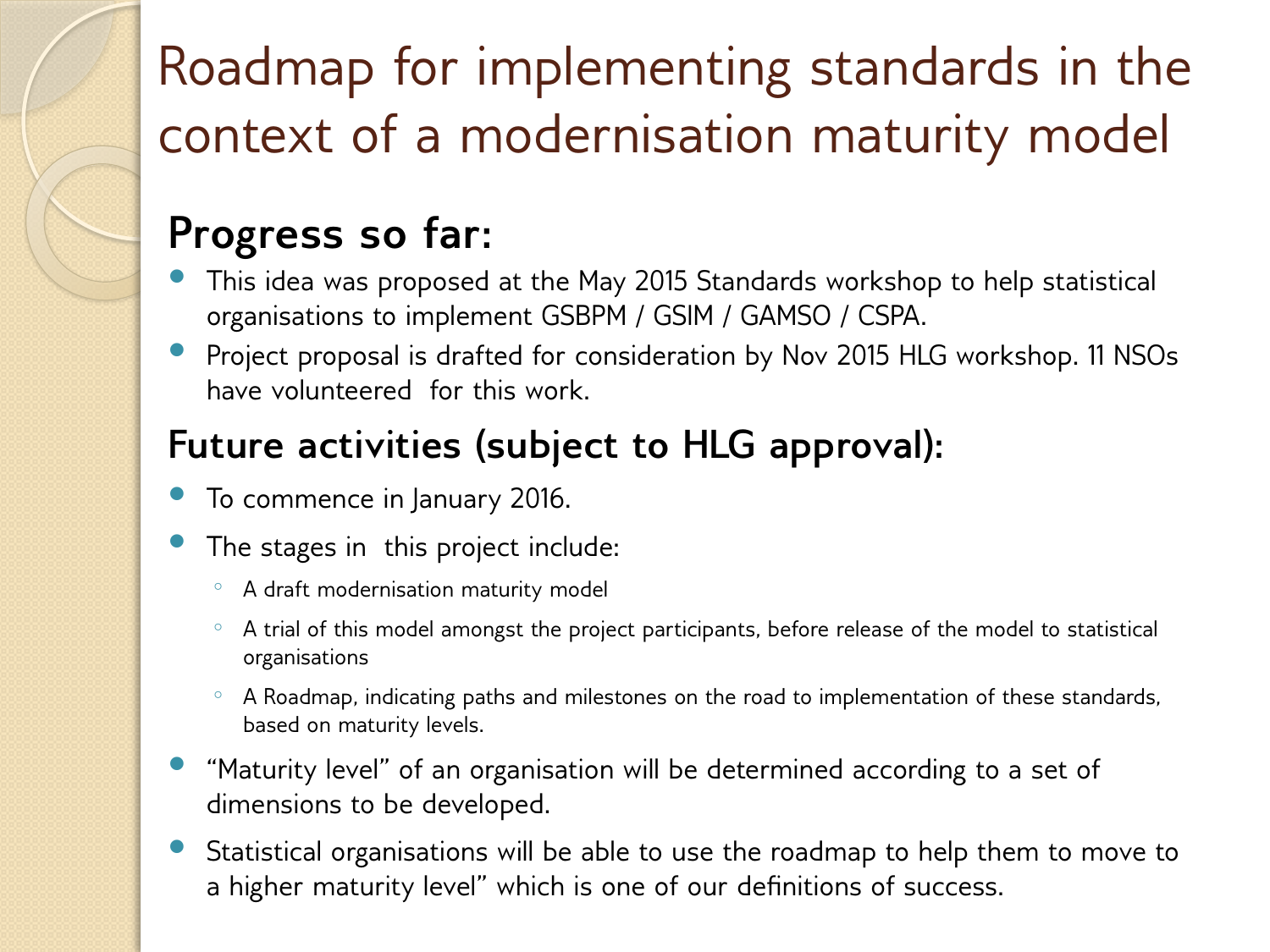

# Roadmap for implementing standards in the context of a modernisation maturity model
Progress so far:
This idea was proposed at the May 2015 Standards workshop to help statistical organisations to implement GSBPM / GSIM / GAMSO / CSPA.
Project proposal is drafted for consideration by Nov 2015 HLG workshop. 11 NSOs have volunteered  for this work.
Future activities (subject to HLG approval):
To commence in January 2016.
The stages in  this project include:
A draft modernisation maturity model
A trial of this model amongst the project participants, before release of the model to statistical organisations
A Roadmap, indicating paths and milestones on the road to implementation of these standards, based on maturity levels.
“Maturity level” of an organisation will be determined according to a set of dimensions to be developed.
Statistical organisations will be able to use the roadmap to help them to move to a higher maturity level” which is one of our definitions of success.